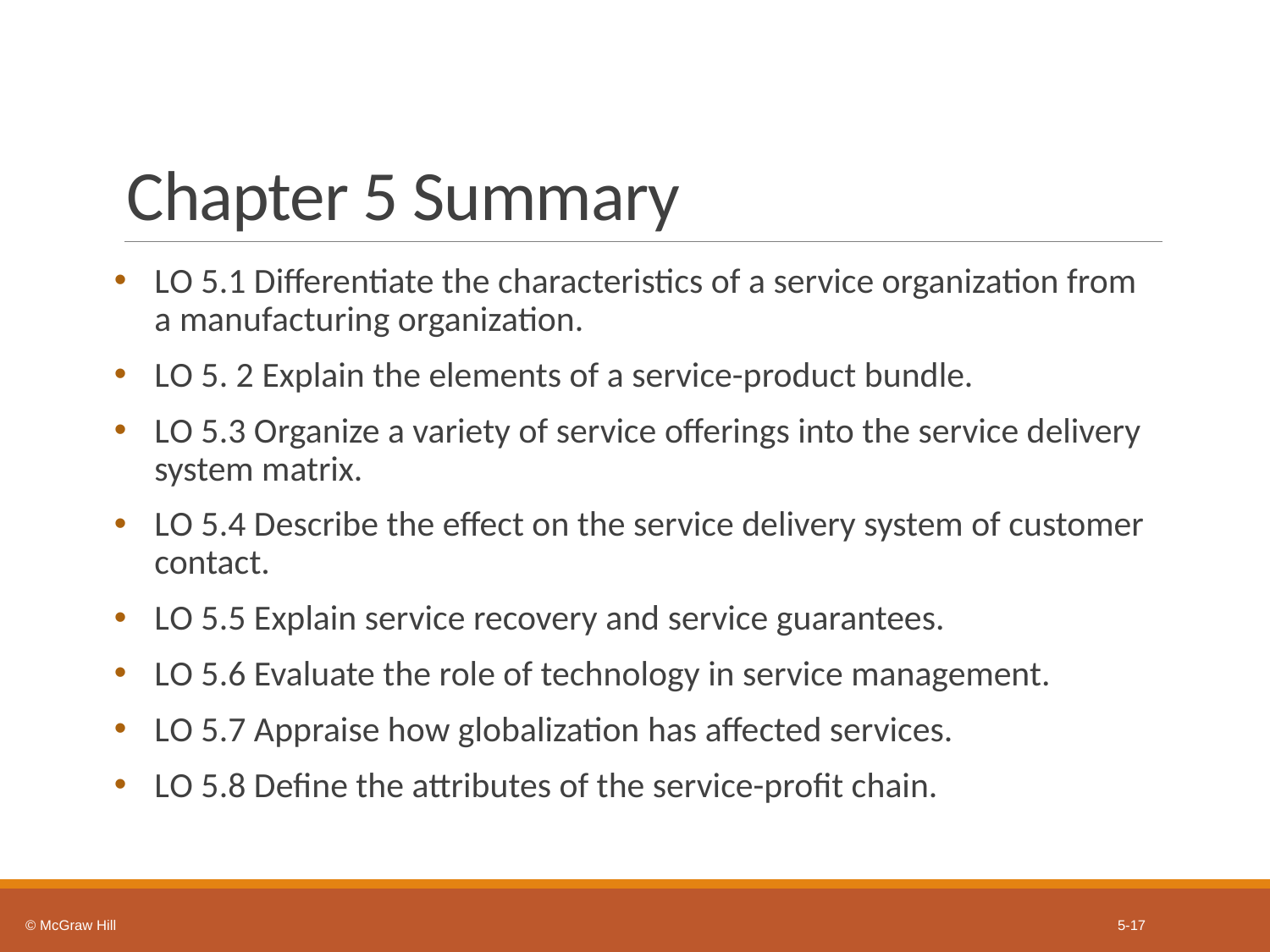

# Chapter 5 Summary
L O 5.1 Differentiate the characteristics of a service organization from a manufacturing organization.
L O 5. 2 Explain the elements of a service-product bundle.
L O 5.3 Organize a variety of service offerings into the service delivery system matrix.
L O 5.4 Describe the effect on the service delivery system of customer contact.
L O 5.5 Explain service recovery and service guarantees.
L O 5.6 Evaluate the role of technology in service management.
L O 5.7 Appraise how globalization has affected services.
L O 5.8 Define the attributes of the service-profit chain.